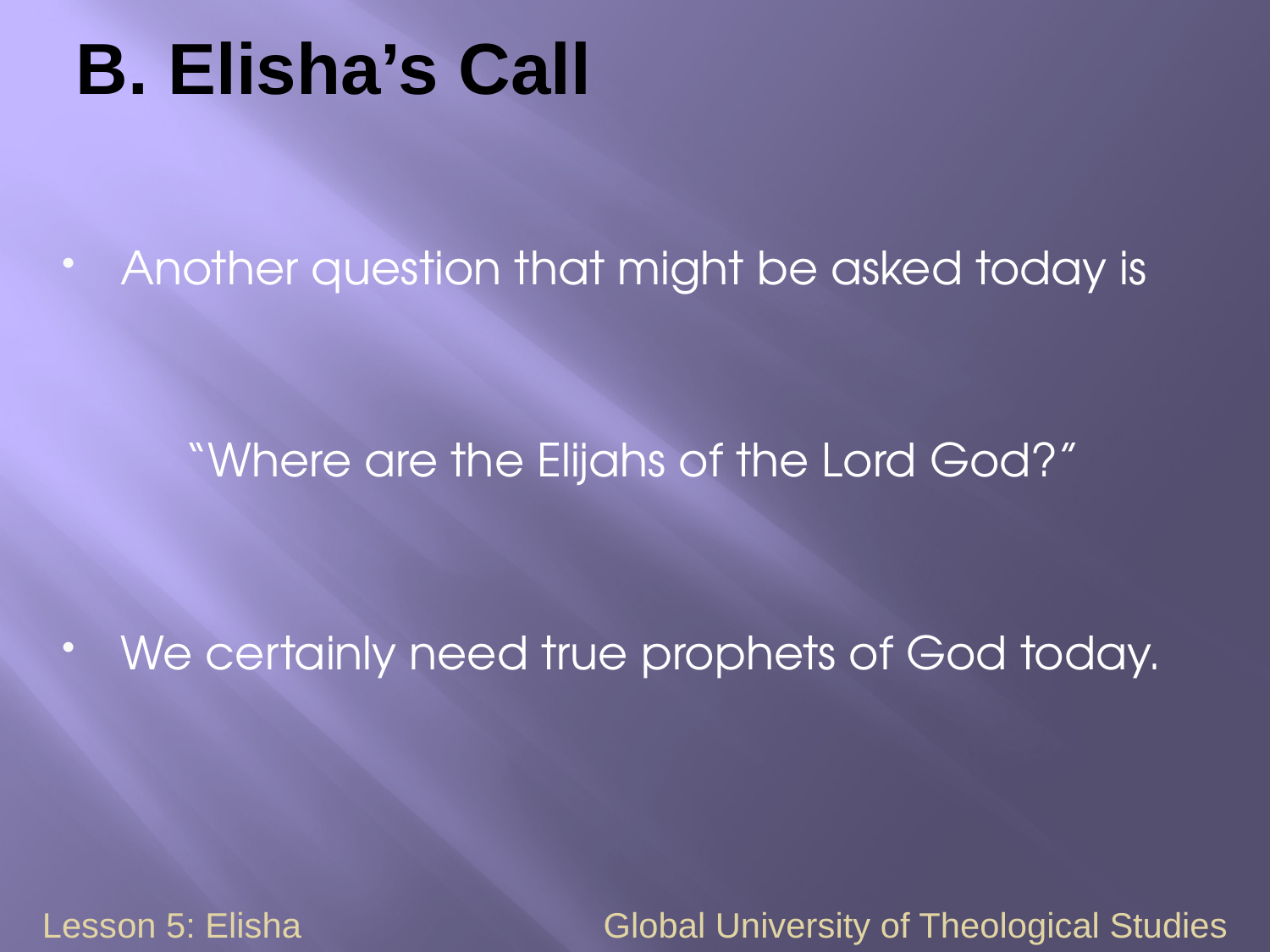

# B. Elisha’s Call
Another question that might be asked today is

“Where are the Elijahs of the Lord God?”

We certainly need true prophets of God today.
Lesson 5: Elisha                               Global University of Theological Studies